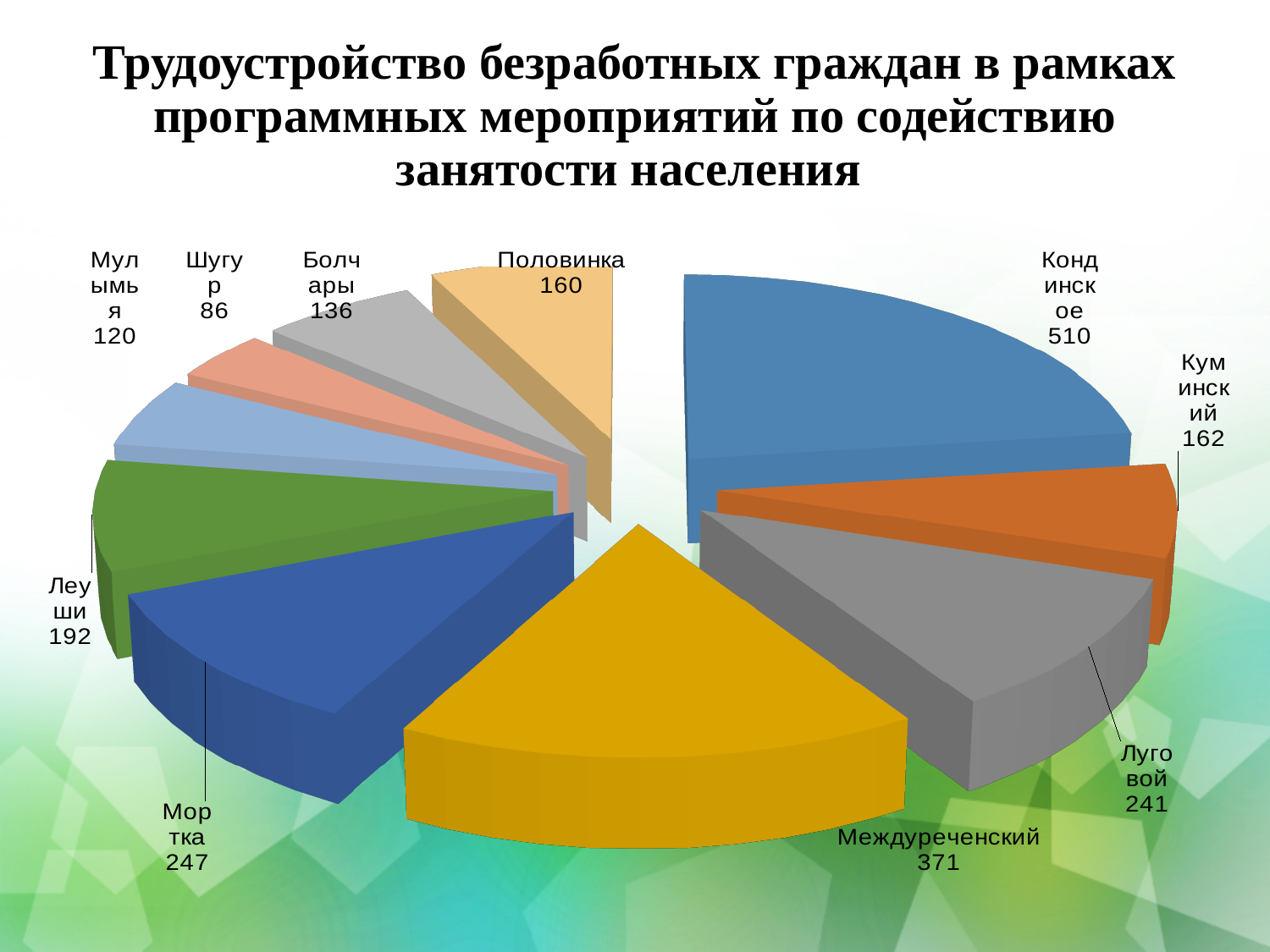

# Трудоустройство безработных граждан в рамках программных мероприятий по содействию занятости населения

[unsupported chart]